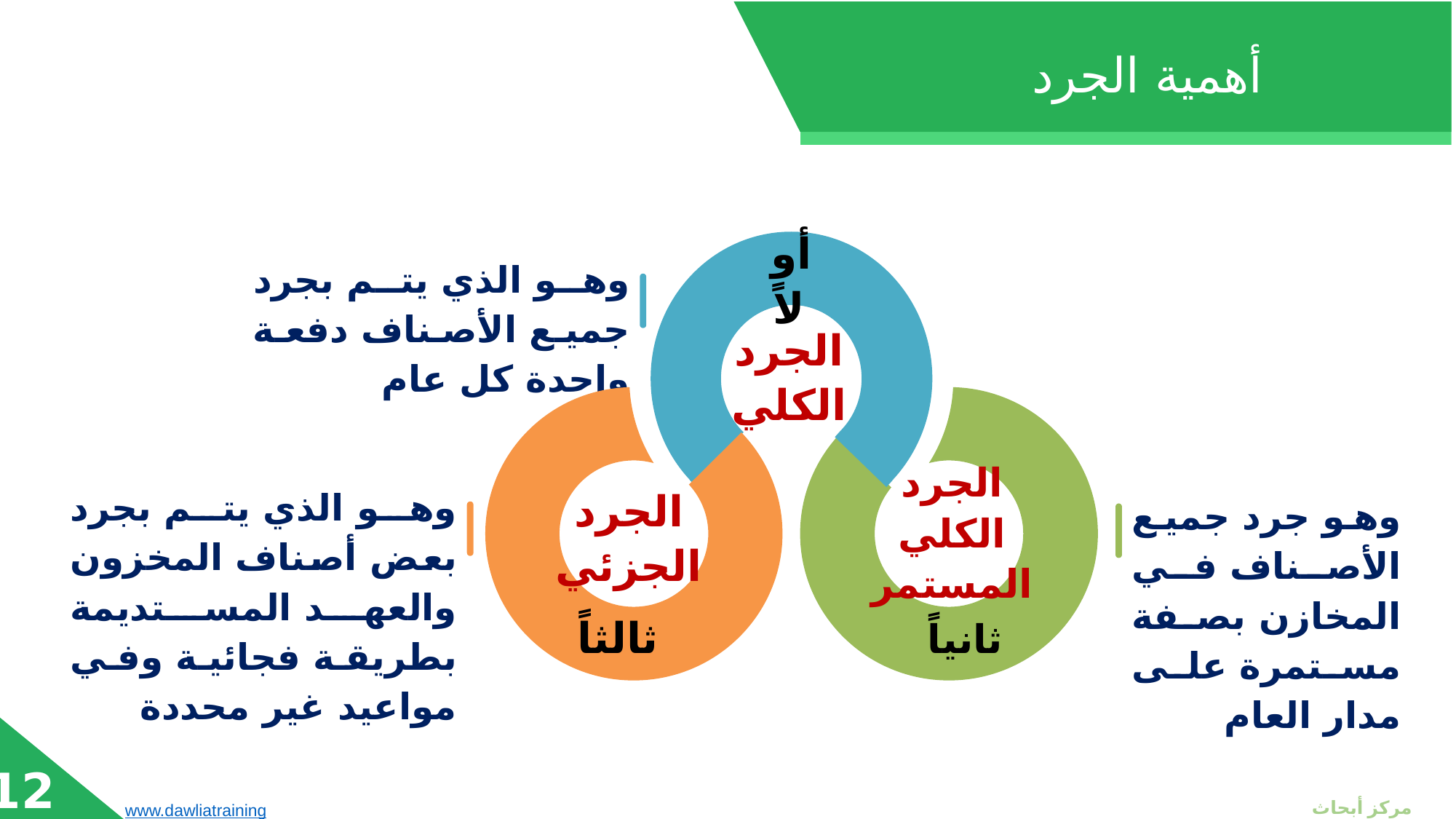

أهمية الجرد

أولاً
الجرد الكلي
وهو الذي يتم بجرد جميع الأصناف دفعة واحدة كل عام

الجرد الجزئي
ثالثاً

الجرد الكلي المستمر
ثانياً
وهو الذي يتم بجرد بعض أصناف المخزون والعهد المستديمة بطريقة فجائية وفي مواعيد غير محددة

وهو جرد جميع الأصناف في المخازن بصفة مستمرة على مدار العام

123
مركز أبحاث الدولية للتدريب
www.dawliatraining.com